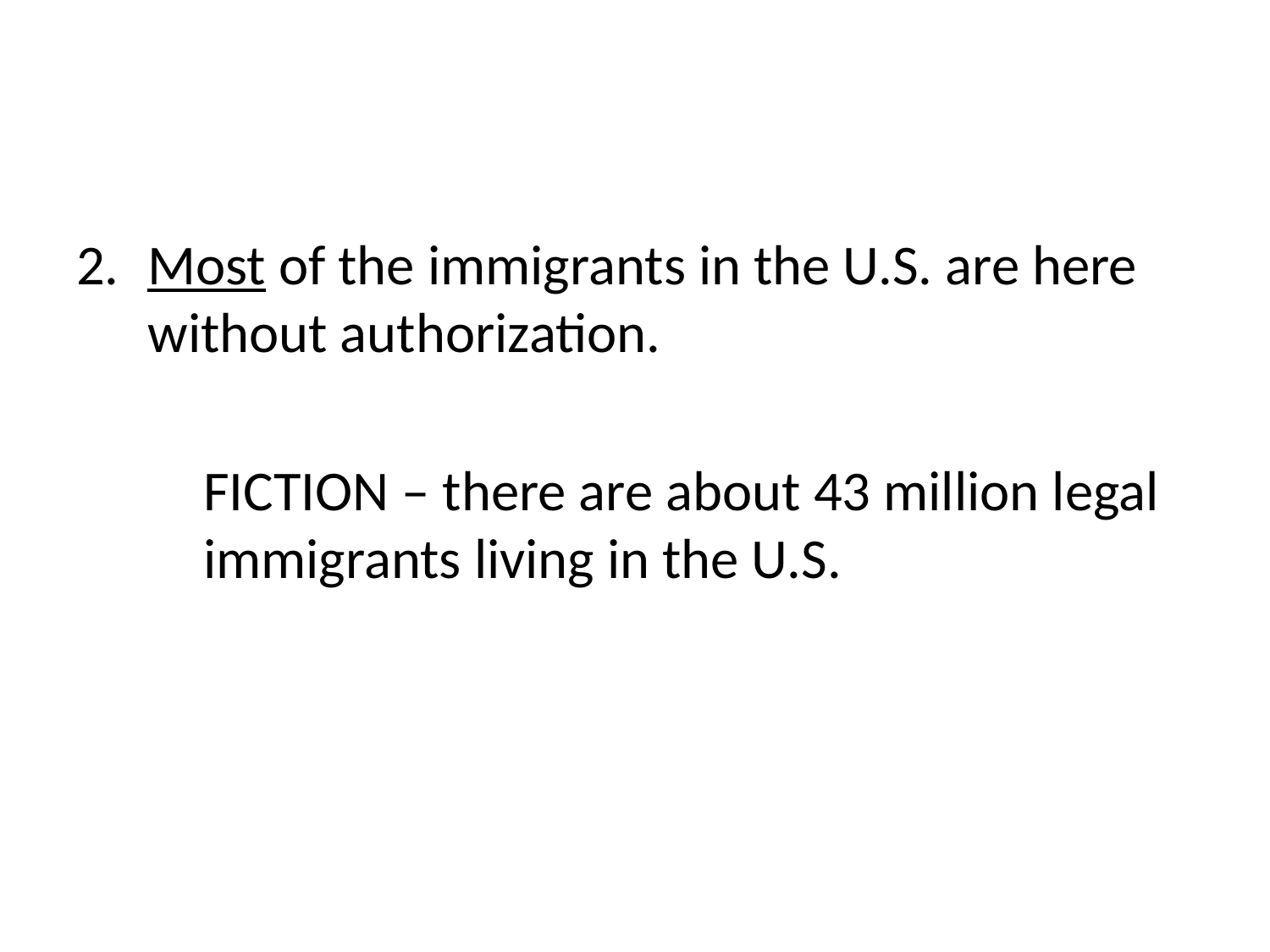

#
Most of the immigrants in the U.S. are here without authorization.

	FICTION – there are about 43 million legal 	immigrants living in the U.S.